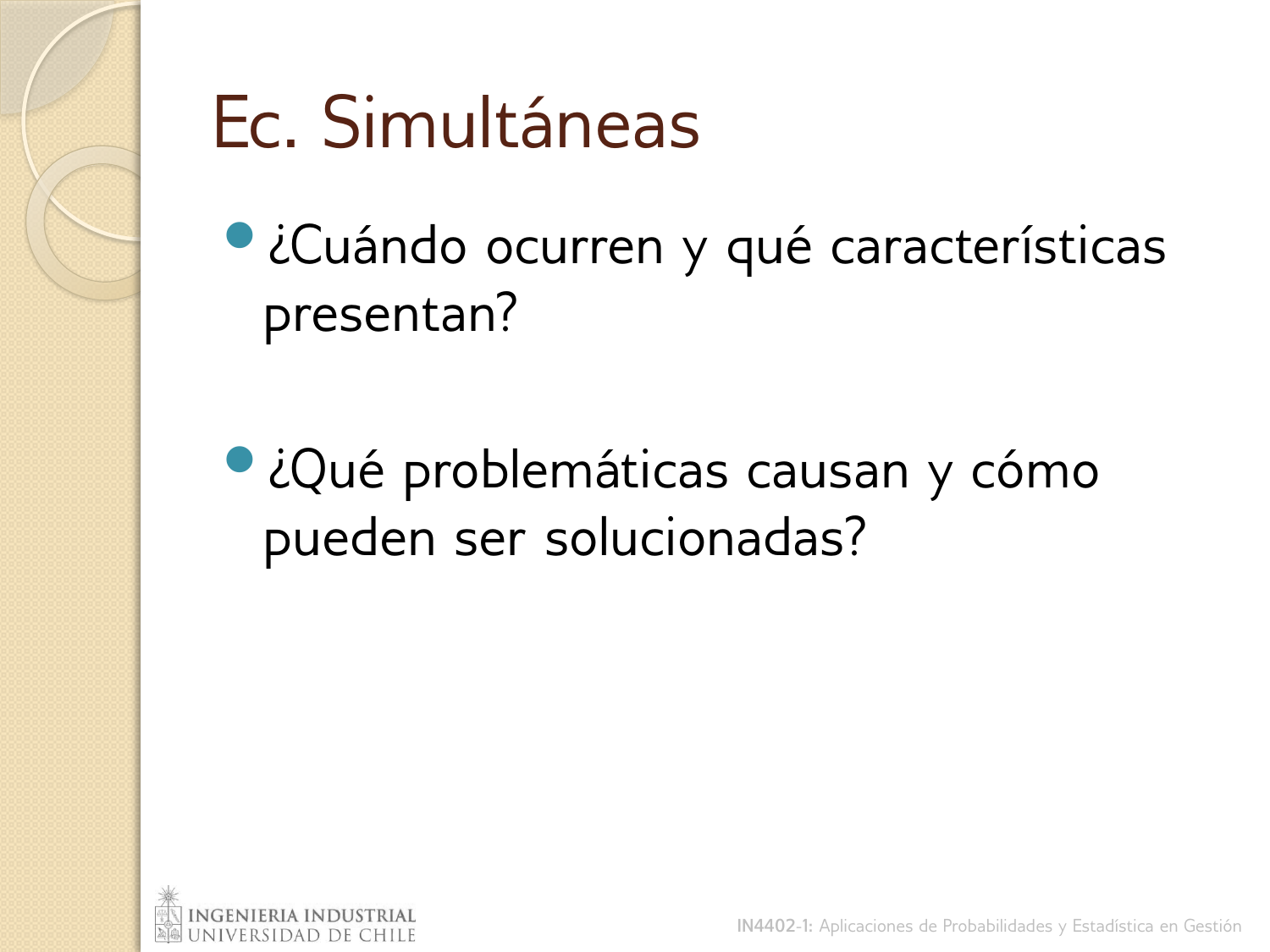

# Ec. Simultáneas
¿Cuándo ocurren y qué características presentan?

¿Qué problemáticas causan y cómo pueden ser solucionadas?